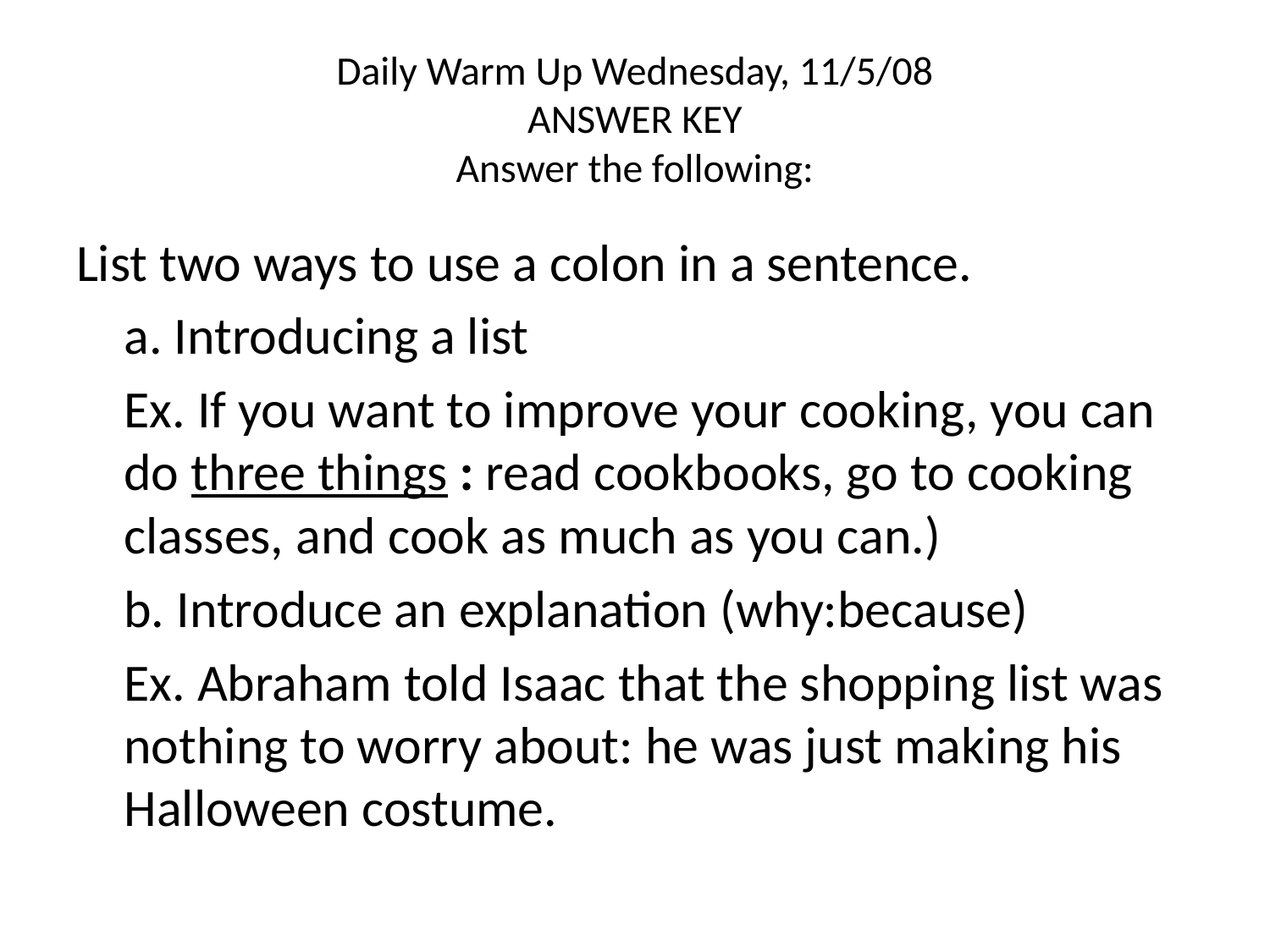

# Daily Warm Up Wednesday, 11/5/08 ANSWER KEY Answer the following:
List two ways to use a colon in a sentence.
		a. Introducing a list
			Ex. If you want to improve your cooking, you can do three things : read cookbooks, go to cooking classes, and cook as much as you can.)
		b. Introduce an explanation (why:because)
			Ex. Abraham told Isaac that the shopping list was nothing to worry about: he was just making his Halloween costume.